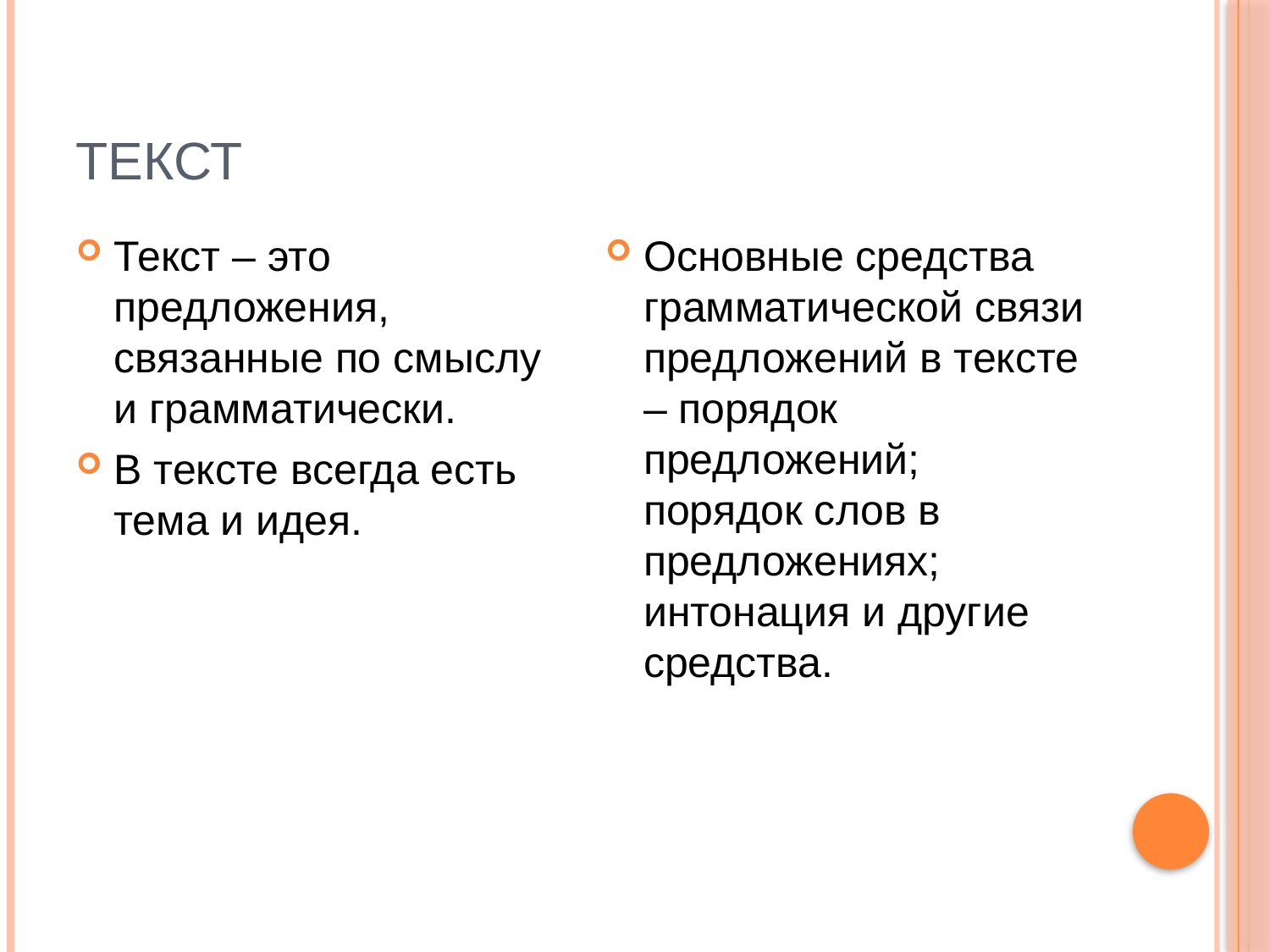

# Текст
Текст – это предложения, связанные по смыслу и грамматически.
В тексте всегда есть тема и идея.
Основные средства грамматической связи предложений в тексте – порядок предложений; порядок слов в предложениях; интонация и другие средства.